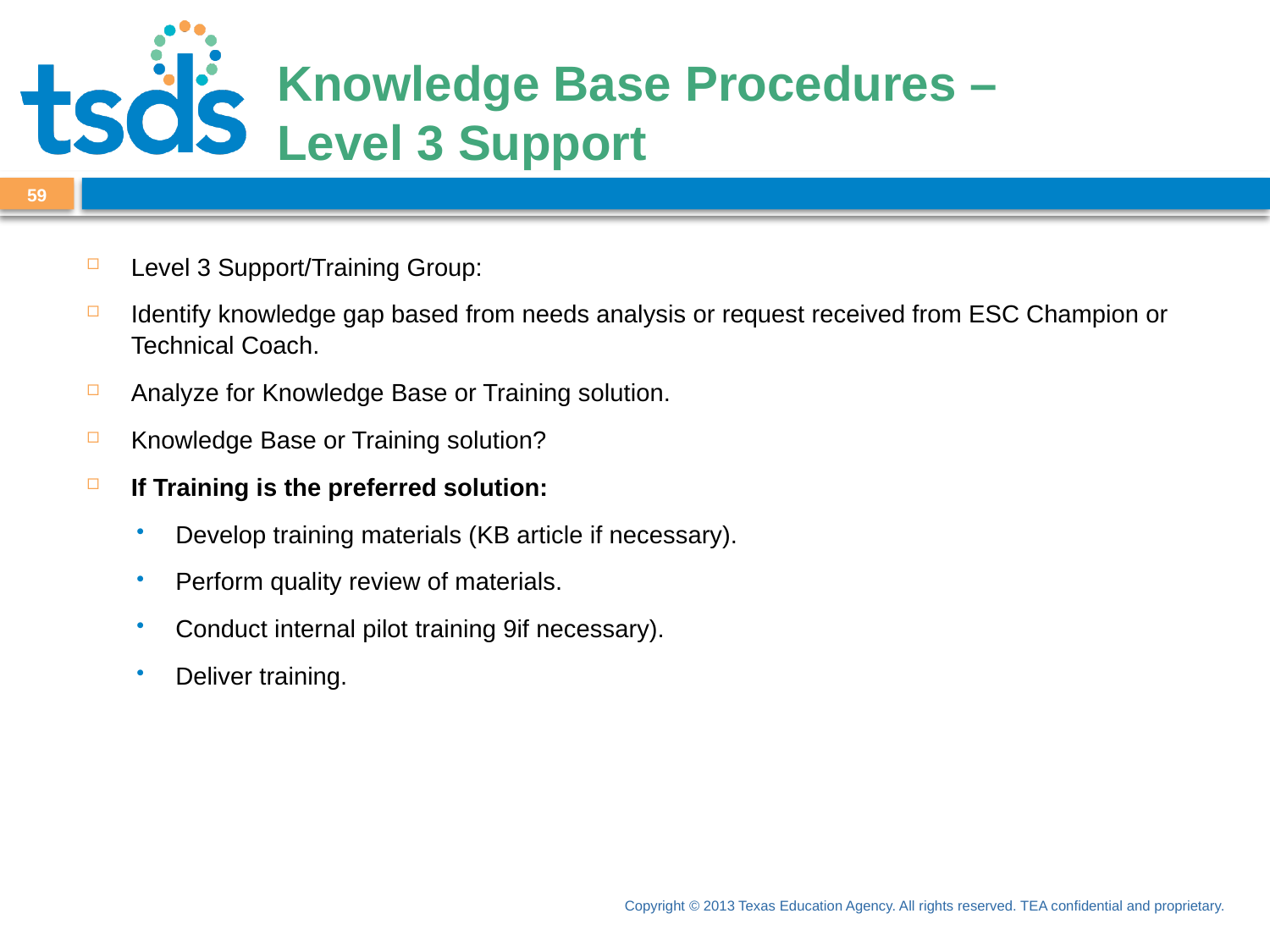

# Knowledge Base Procedures – Level 3 Support
59
Level 3 Support/Training Group:
Identify knowledge gap based from needs analysis or request received from ESC Champion or Technical Coach.
Analyze for Knowledge Base or Training solution.
Knowledge Base or Training solution?
If Training is the preferred solution:
Develop training materials (KB article if necessary).
Perform quality review of materials.
Conduct internal pilot training 9if necessary).
Deliver training.